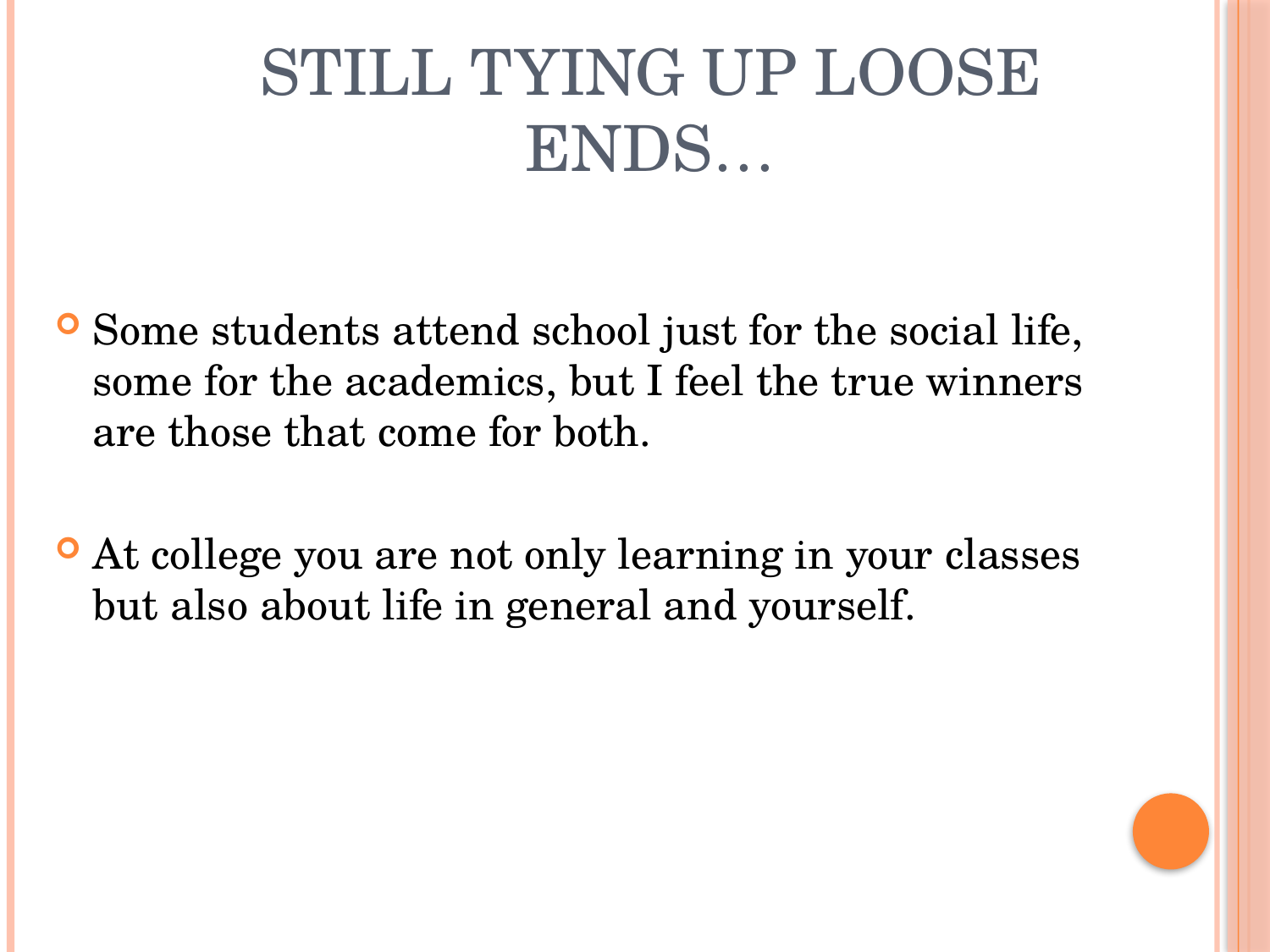

# Still tying up loose ends…
Some students attend school just for the social life, some for the academics, but I feel the true winners are those that come for both.

At college you are not only learning in your classes but also about life in general and yourself.